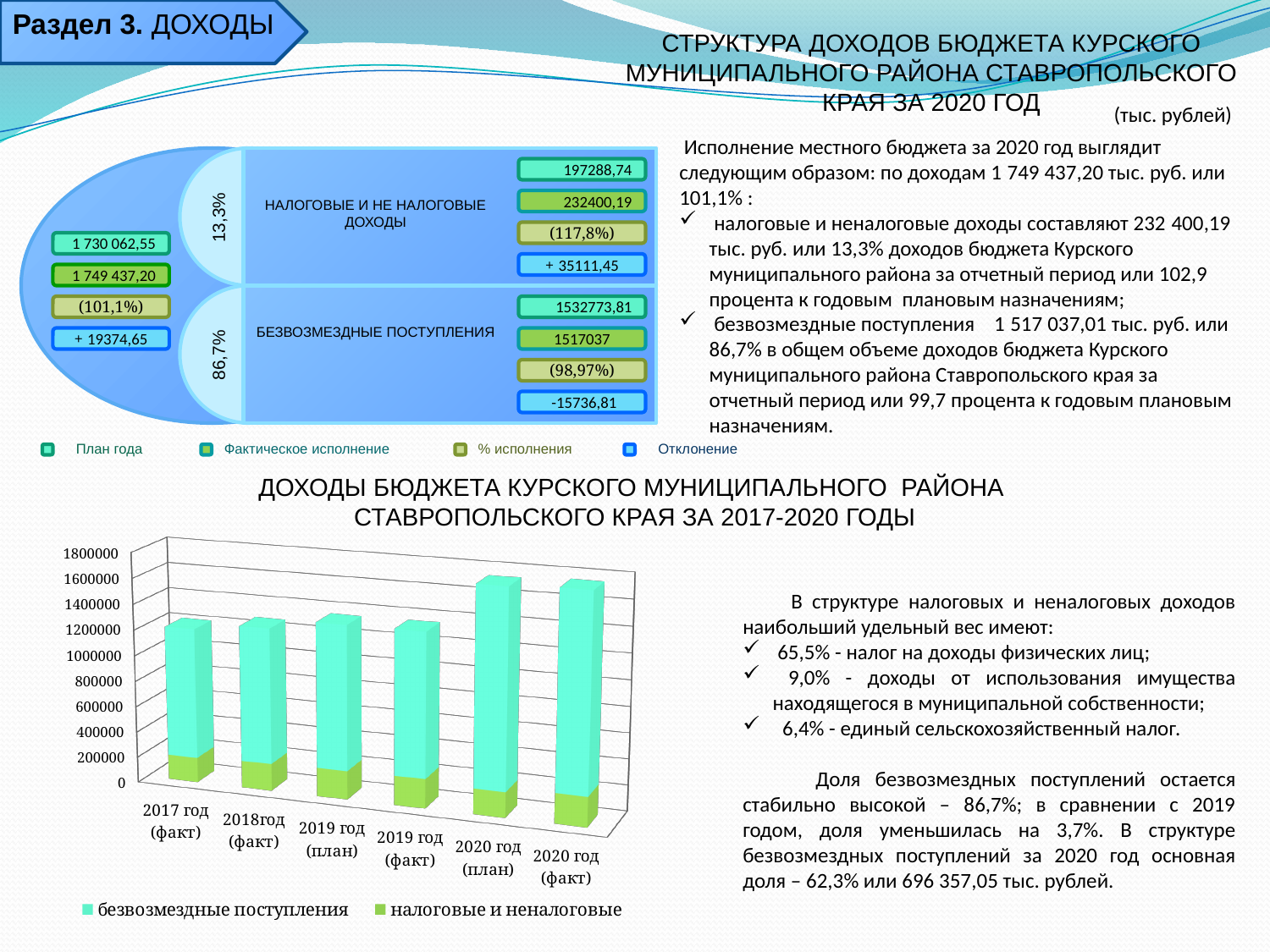

Раздел 3. ДОХОДЫ
СТРУКТУРА ДОХОДОВ БЮДЖЕТА КУРСКОГО МУНИЦИПАЛЬНОГО РАЙОНА СТАВРОПОЛЬСКОГО КРАЯ ЗА 2020 ГОД
(тыс. рублей)
 Исполнение местного бюджета за 2020 год выглядит следующим образом: по доходам 1 749 437,20 тыс. руб. или 101,1% :
 налоговые и неналоговые доходы составляют 232 400,19 тыс. руб. или 13,3% доходов бюджета Курского муниципального района за отчетный период или 102,9 процента к годовым  плановым назначениям;
 безвозмездные поступления    1 517 037,01 тыс. руб. или 86,7% в общем объеме доходов бюджета Курского муниципального района Ставропольского края за отчетный период или 99,7 процента к годовым плановым назначениям.

197288,74
НАЛОГОВЫЕ И НЕ НАЛОГОВЫЕ ДОХОДЫ
232400,19
13,3%
(117,8%)
1 730 062,55

+ 35111,45

1 749 437,20

(101,1%)
1532773,81
БЕЗВОЗМЕЗДНЫЕ ПОСТУПЛЕНИЯ

+ 19374,65

1517037
86,7%
(98,97%)
 -15736,81
План года
Фактическое исполнение
% исполнения
Отклонение

ДОХОДЫ БЮДЖЕТА КУРСКОГО МУНИЦИПАЛЬНОГО  РАЙОНА
СТАВРОПОЛЬСКОГО КРАЯ ЗА 2017-2020 ГОДЫ

[unsupported chart]

     В структуре налоговых и неналоговых доходов наибольший удельный вес имеют:
 65,5% - налог на доходы физических лиц;
 9,0% - доходы от использования имущества находящегося в муниципальной собственности;
  6,4% - единый сельскохозяйственный налог.

     Доля безвозмездных поступлений остается стабильно высокой – 86,7%; в сравнении с 2019 годом, доля уменьшилась на 3,7%. В структуре безвозмездных поступлений за 2020 год основная доля – 62,3% или 696 357,05 тыс. рублей.